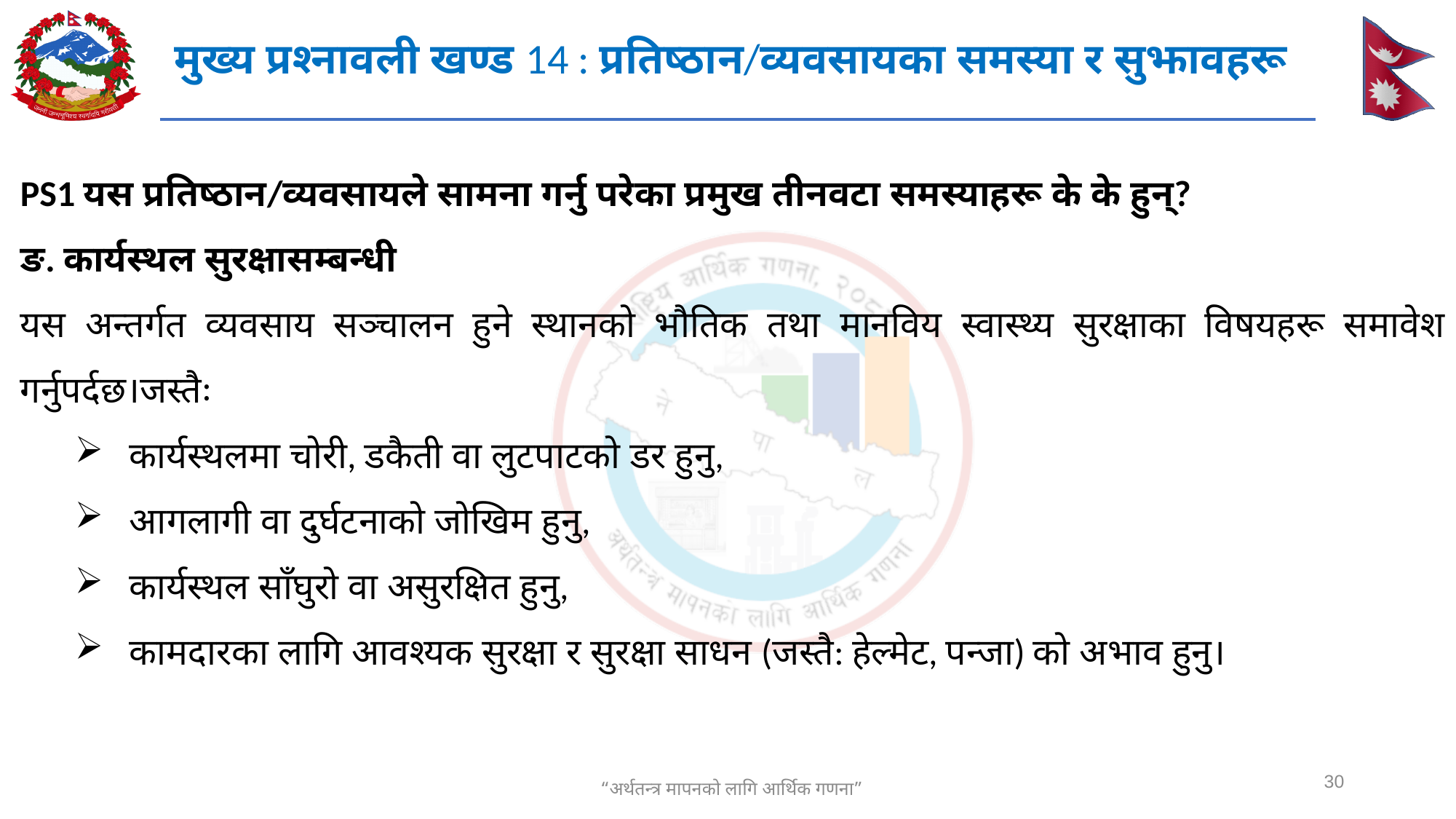

# मुख्य प्रश्नावली खण्ड 14 : प्रतिष्ठान/व्यवसायका समस्या र सुझावहरू
PS1 यस प्रतिष्ठान/व्यवसायले सामना गर्नु परेका प्रमुख तीनवटा समस्याहरू के के हुन्?
ङ. कार्यस्थल सुरक्षासम्बन्धी
यस अन्तर्गत व्यवसाय सञ्चालन हुने स्थानको भौतिक तथा मानविय स्वास्थ्य सुरक्षाका विषयहरू समावेश गर्नुपर्दछ।जस्तैः
कार्यस्थलमा चोरी, डकैती वा लुटपाटको डर हुनु,
आगलागी वा दुर्घटनाको जोखिम हुनु,
कार्यस्थल साँघुरो वा असुरक्षित हुनु,
कामदारका लागि आवश्यक सुरक्षा र सुरक्षा साधन (जस्तै: हेल्मेट, पन्जा) को अभाव हुनु।

30
“अर्थतन्त्र मापनको लागि आर्थिक गणना”